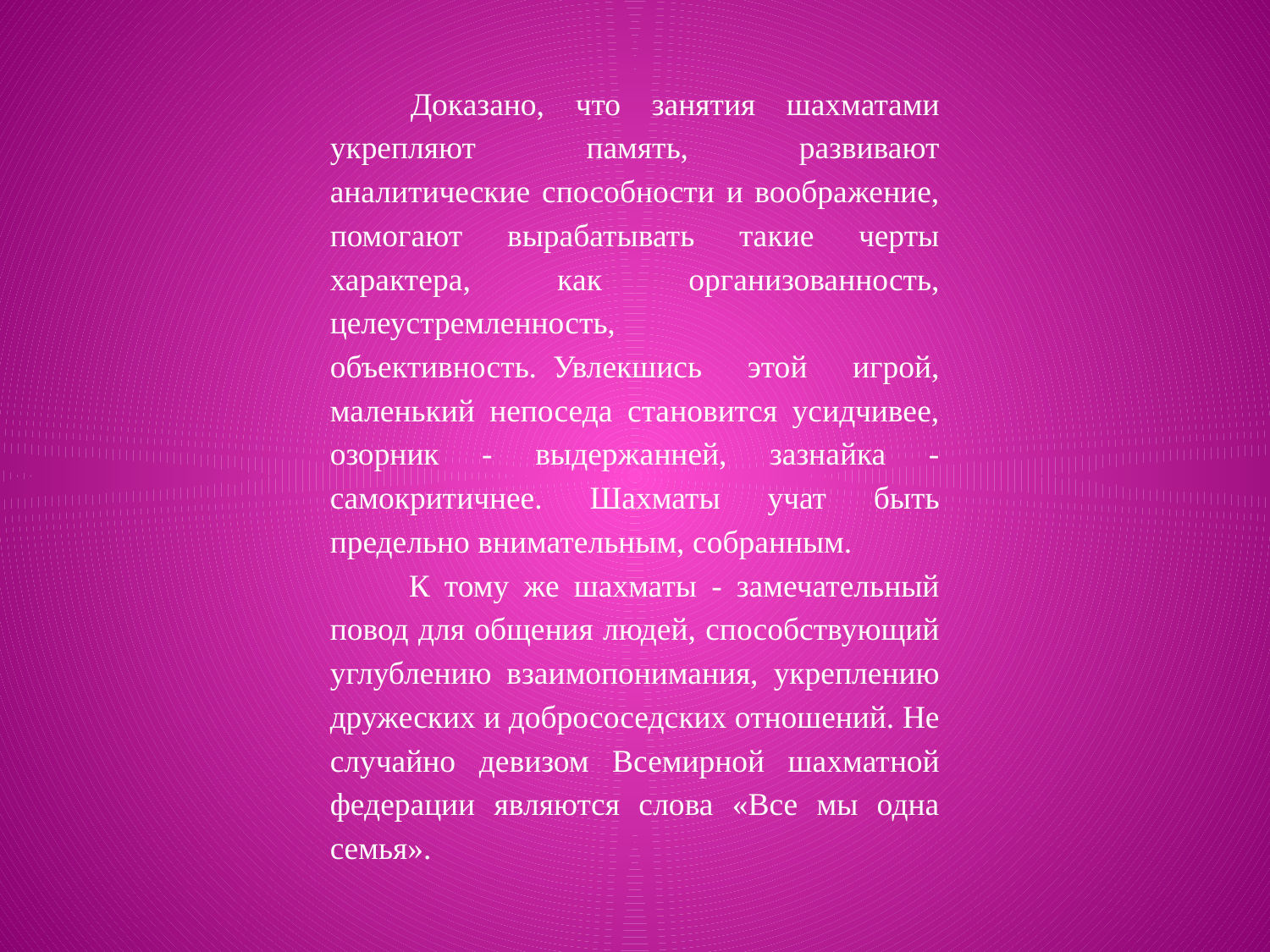

Доказано, что занятия шахматами укрепляют память, развивают аналитические способности и воображение, помогают вырабатывать такие черты характера, как организованность, целеустремленность, объективность.  Увлекшись этой игрой, маленький непоседа становится усидчивее, озорник - выдержанней, зазнайка - самокритичнее. Шахматы учат быть предельно внимательным, собранным.
         К тому же шахматы - замечательный повод для общения людей, способствующий углублению взаимопонимания, укреплению дружеских и добрососедских отношений. Не случайно девизом Всемирной шахматной федерации являются слова «Все мы одна семья».